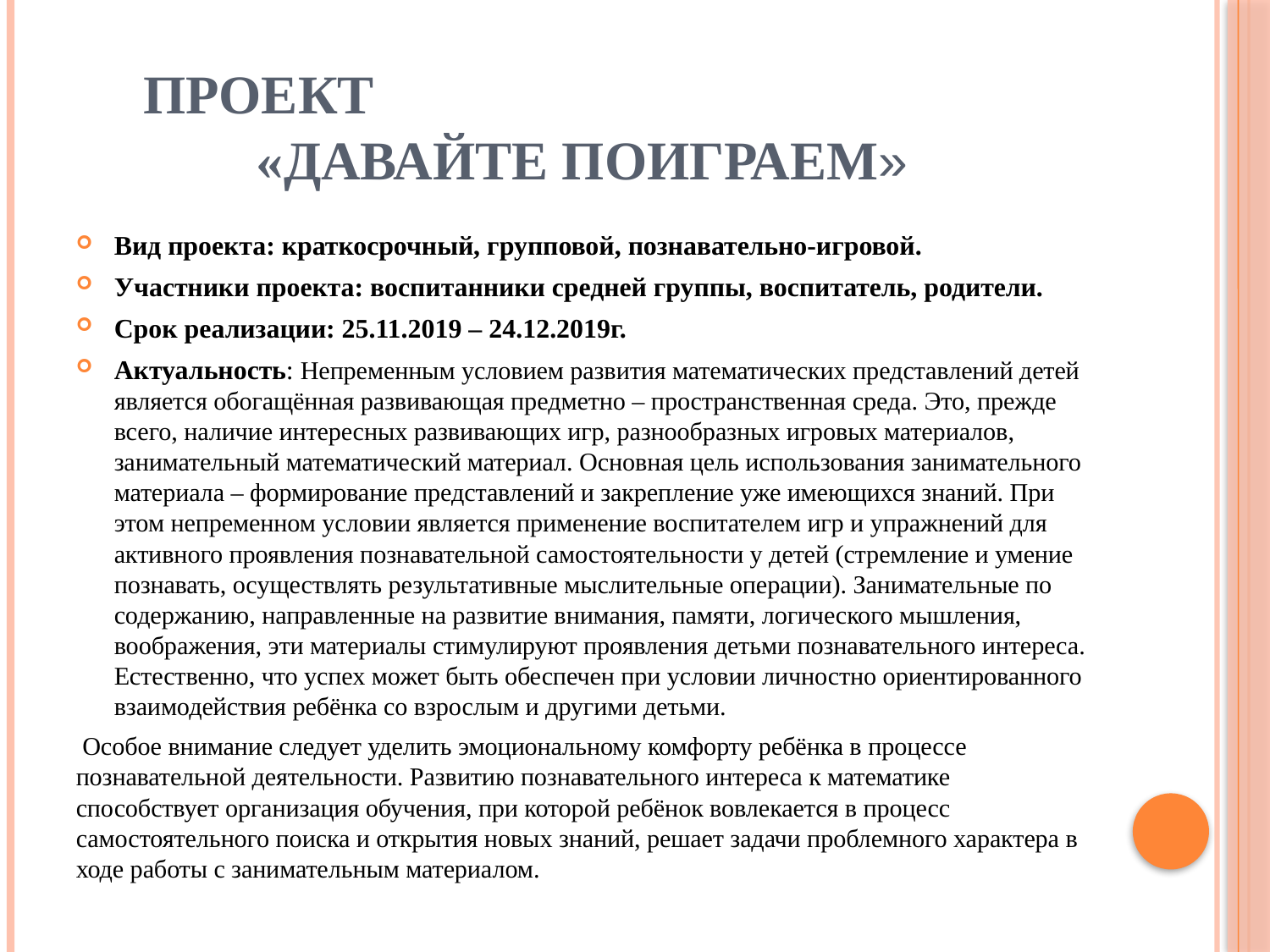

# Проект                                                «Давайте поиграем»
Вид проекта: краткосрочный, групповой, познавательно-игровой.
Участники проекта: воспитанники средней группы, воспитатель, родители.
Срок реализации: 25.11.2019 – 24.12.2019г.
Актуальность: Непременным условием развития математических представлений детей является обогащённая развивающая предметно – пространственная среда. Это, прежде всего, наличие интересных развивающих игр, разнообразных игровых материалов, занимательный математический материал. Основная цель использования занимательного материала – формирование представлений и закрепление уже имеющихся знаний. При этом непременном условии является применение воспитателем игр и упражнений для активного проявления познавательной самостоятельности у детей (стремление и умение познавать, осуществлять результативные мыслительные операции). Занимательные по содержанию, направленные на развитие внимания, памяти, логического мышления, воображения, эти материалы стимулируют проявления детьми познавательного интереса. Естественно, что успех может быть обеспечен при условии личностно ориентированного взаимодействия ребёнка со взрослым и другими детьми.
 Особое внимание следует уделить эмоциональному комфорту ребёнка в процессе познавательной деятельности. Развитию познавательного интереса к математике способствует организация обучения, при которой ребёнок вовлекается в процесс самостоятельного поиска и открытия новых знаний, решает задачи проблемного характера в ходе работы с занимательным материалом.